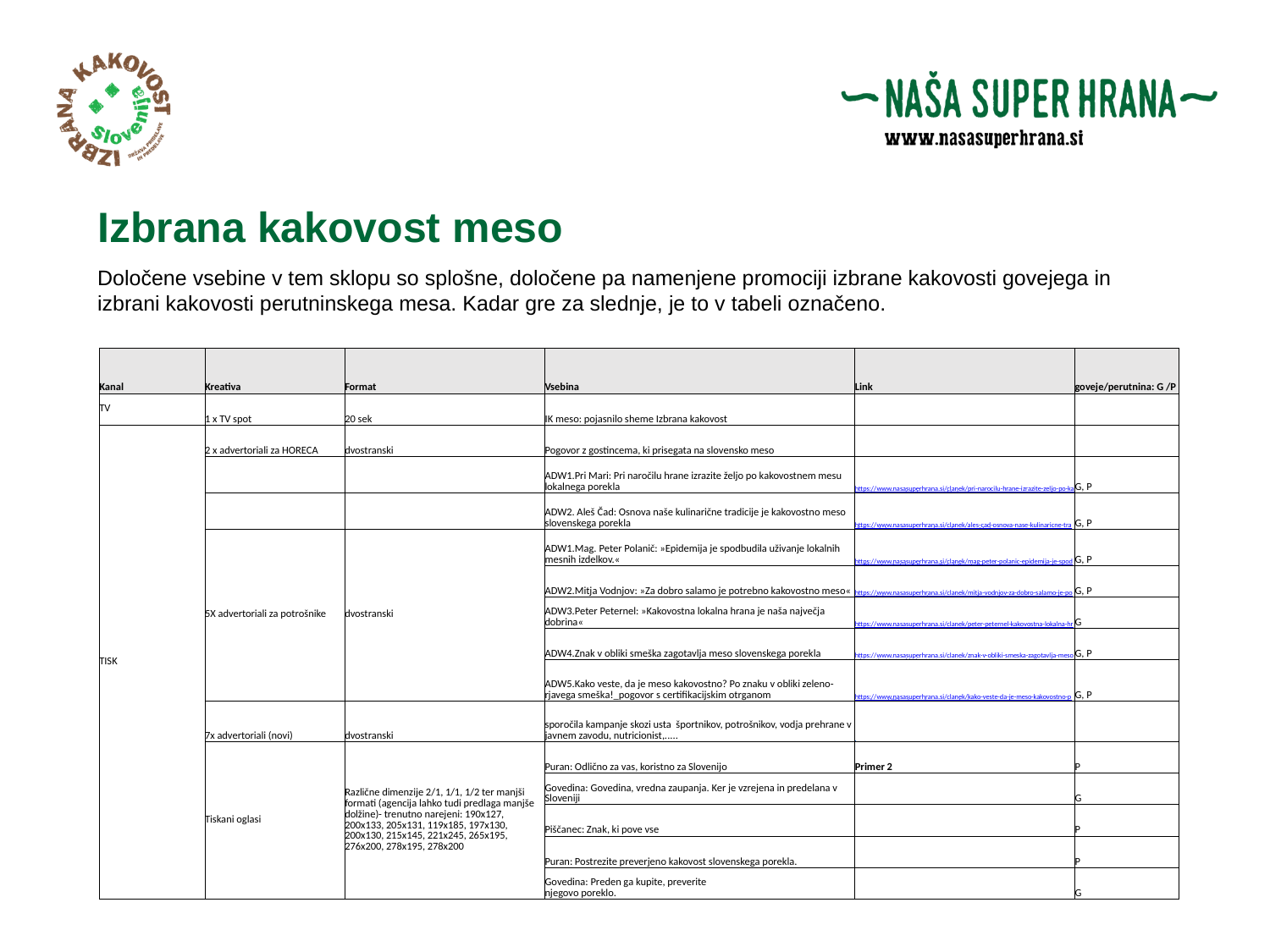

# Izbrana kakovost meso

Določene vsebine v tem sklopu so splošne, določene pa namenjene promociji izbrane kakovosti govejega in izbrani kakovosti perutninskega mesa. Kadar gre za slednje, je to v tabeli označeno.
| Kanal | Kreativa | Format | Vsebina | Link | goveje/perutnina: G /P |
| --- | --- | --- | --- | --- | --- |
| TV | 1 x TV spot | 20 sek | IK meso: pojasnilo sheme Izbrana kakovost |  |  |
| TISK | 2 x advertoriali za HORECA | dvostranski | Pogovor z gostincema, ki prisegata na slovensko meso |  |  |
|  |  |  | ADW1.Pri Mari: Pri naročilu hrane izrazite željo po kakovostnem mesu lokalnega porekla | https://www.nasasuperhrana.si/clanek/pri-narocilu-hrane-izrazite-zeljo-po-kakovostnem-mesu-lokalnega-porekla/ | G, P |
|  |  |  | ADW2. Aleš Čad: Osnova naše kulinarične tradicije je kakovostno meso slovenskega porekla | https://www.nasasuperhrana.si/clanek/ales-cad-osnova-nase-kulinaricne-tradicije-je-kakovostno-meso-slovenskega-porekla/ | G, P |
|  | 5X advertoriali za potrošnike | dvostranski | ADW1.Mag. Peter Polanič: »Epidemija je spodbudila uživanje lokalnih mesnih izdelkov.« | https://www.nasasuperhrana.si/clanek/mag-peter-polanic-epidemija-je-spodbudila-uzivanje-lokalnih-mesnih-izdelkov/ | G, P |
|  |  |  | ADW2.Mitja Vodnjov: »Za dobro salamo je potrebno kakovostno meso« | https://www.nasasuperhrana.si/clanek/mitja-vodnjov-za-dobro-salamo-je-potrebno-kakovostno-meso/ | G, P |
|  |  |  | ADW3.Peter Peternel: »Kakovostna lokalna hrana je naša največja dobrina« | https://www.nasasuperhrana.si/clanek/peter-peternel-kakovostna-lokalna-hrana-je-nasa-najvecja-dobrina/ | G |
|  |  |  | ADW4.Znak v obliki smeška zagotavlja meso slovenskega porekla | https://www.nasasuperhrana.si/clanek/znak-v-obliki-smeska-zagotavlja-meso-slovenskega-porekla/ | G, P |
|  |  |  | ADW5.Kako veste, da je meso kakovostno? Po znaku v obliki zeleno-rjavega smeška!\_pogovor s certifikacijskim otrganom | https://www.nasasuperhrana.si/clanek/kako-veste-da-je-meso-kakovostno-po-znaku-v-obliki-zeleno-rjavega-smeska/ | G, P |
|  | 7x advertoriali (novi) | dvostranski | sporočila kampanje skozi usta športnikov, potrošnikov, vodja prehrane v javnem zavodu, nutricionist,..... |  |  |
|  | Tiskani oglasi | Različne dimenzije 2/1, 1/1, 1/2 ter manjši formati (agencija lahko tudi predlaga manjše dolžine)- trenutno narejeni: 190x127, 200x133, 205x131, 119x185, 197x130, 200x130, 215x145, 221x245, 265x195, 276x200, 278x195, 278x200 | Puran: Odlično za vas, koristno za Slovenijo | Primer 2 | P |
|  |  |  | Govedina: Govedina, vredna zaupanja. Ker je vzrejena in predelana v Sloveniji |  | G |
|  |  |  | Piščanec: Znak, ki pove vse |  | P |
|  |  |  | Puran: Postrezite preverjeno kakovost slovenskega porekla. |  | P |
|  |  |  | Govedina: Preden ga kupite, preverite njegovo poreklo. |  | G |